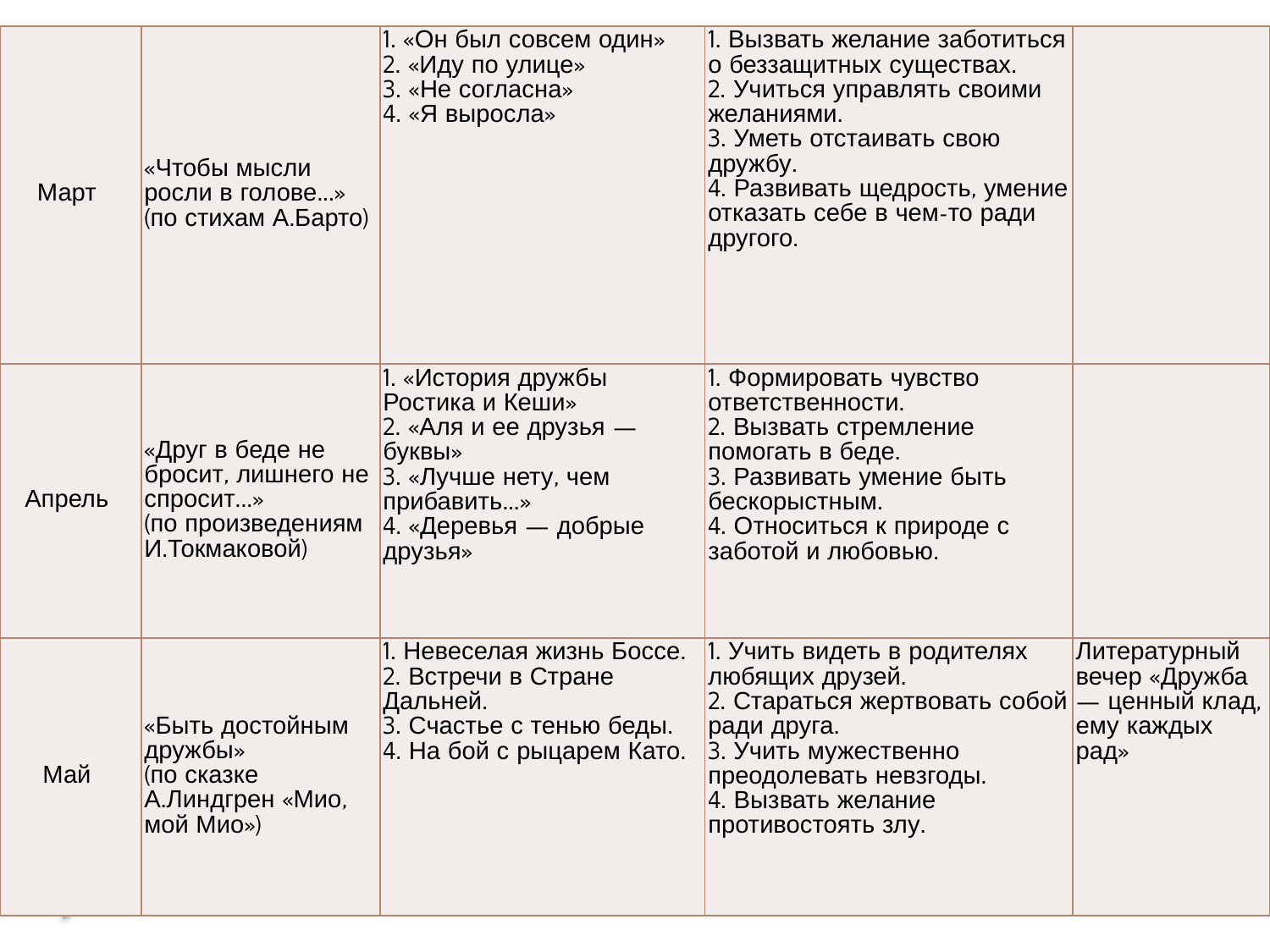

| Март | «Чтобы мысли росли в голове...» (по стихам А.Барто) | 1. «Он был совсем один» 2. «Иду по улице» 3. «Не согласна» 4. «Я выросла» | 1. Вызвать желание заботиться о беззащитных существах. 2. Учиться управлять своими желаниями. 3. Уметь отстаивать свою дружбу. 4. Развивать щедрость, умение отказать себе в чем-то ради другого. |  |
| --- | --- | --- | --- | --- |
| Апрель | «Друг в беде не бросит, лишнего не спросит...» (по произведениям И.Токмаковой) | 1. «История дружбы Ростика и Кеши» 2. «Аля и ее друзья — буквы» 3. «Лучше нету, чем прибавить...» 4. «Деревья — добрые друзья» | 1. Формировать чувство ответственности. 2. Вызвать стремление помогать в беде. 3. Развивать умение быть бескорыстным. 4. Относиться к природе с заботой и любовью. |  |
| Май | «Быть достойным дружбы» (по сказке А.Линдгрен «Мио, мой Мио») | 1. Невеселая жизнь Боссе. 2. Встречи в Стране Дальней. 3. Счастье с тенью беды. 4. На бой с рыцарем Като. | 1. Учить видеть в родителях любящих друзей. 2. Стараться жертвовать собой ради друга. 3. Учить мужественно преодолевать невзгоды. 4. Вызвать желание противостоять злу. | Литературный вечер «Дружба — ценный клад, ему каждых рад» |